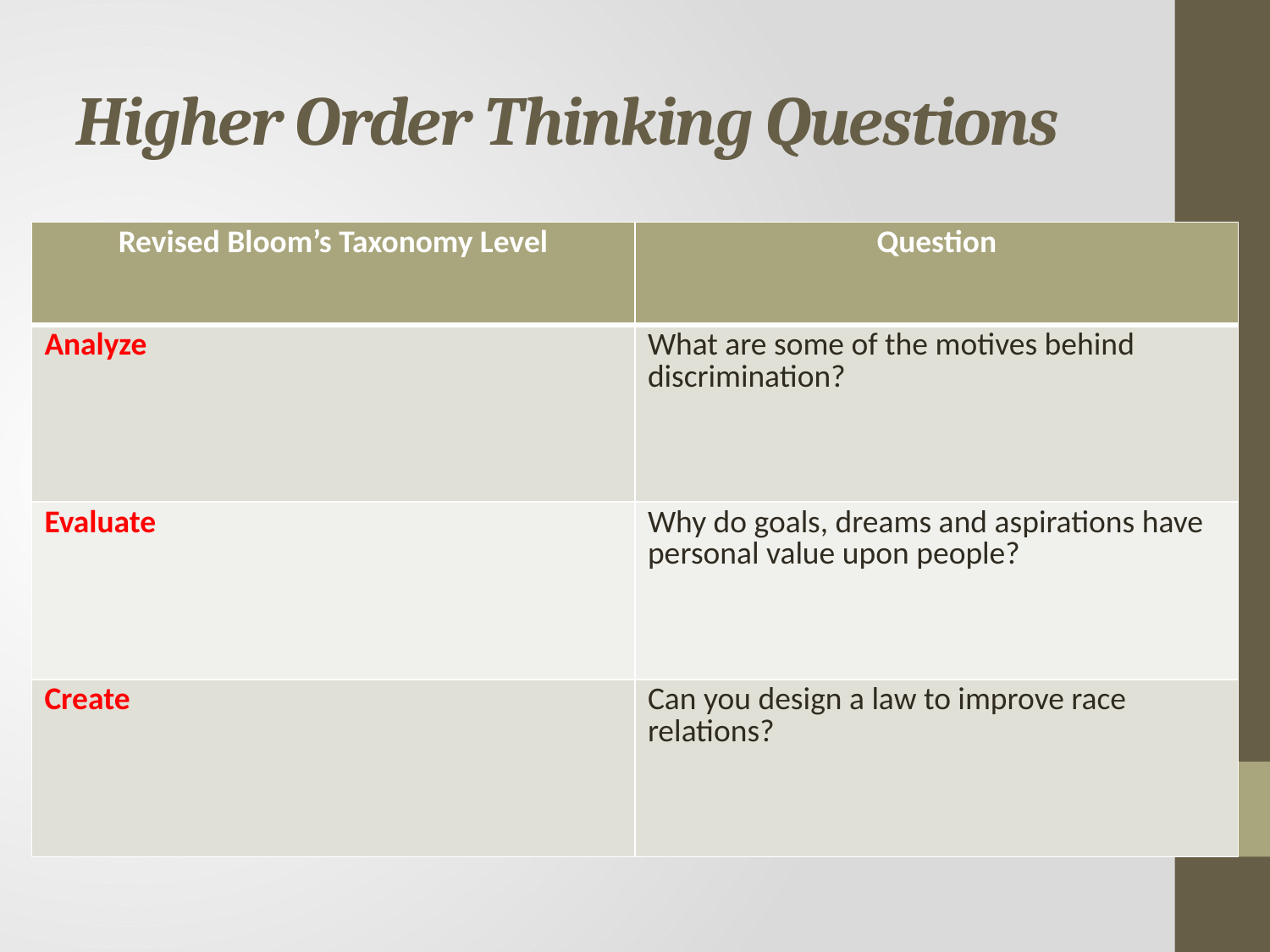

# Higher Order Thinking Questions
| Revised Bloom’s Taxonomy Level | Question |
| --- | --- |
| Analyze | What are some of the motives behind discrimination? |
| Evaluate | Why do goals, dreams and aspirations have personal value upon people? |
| Create | Can you design a law to improve race relations? |